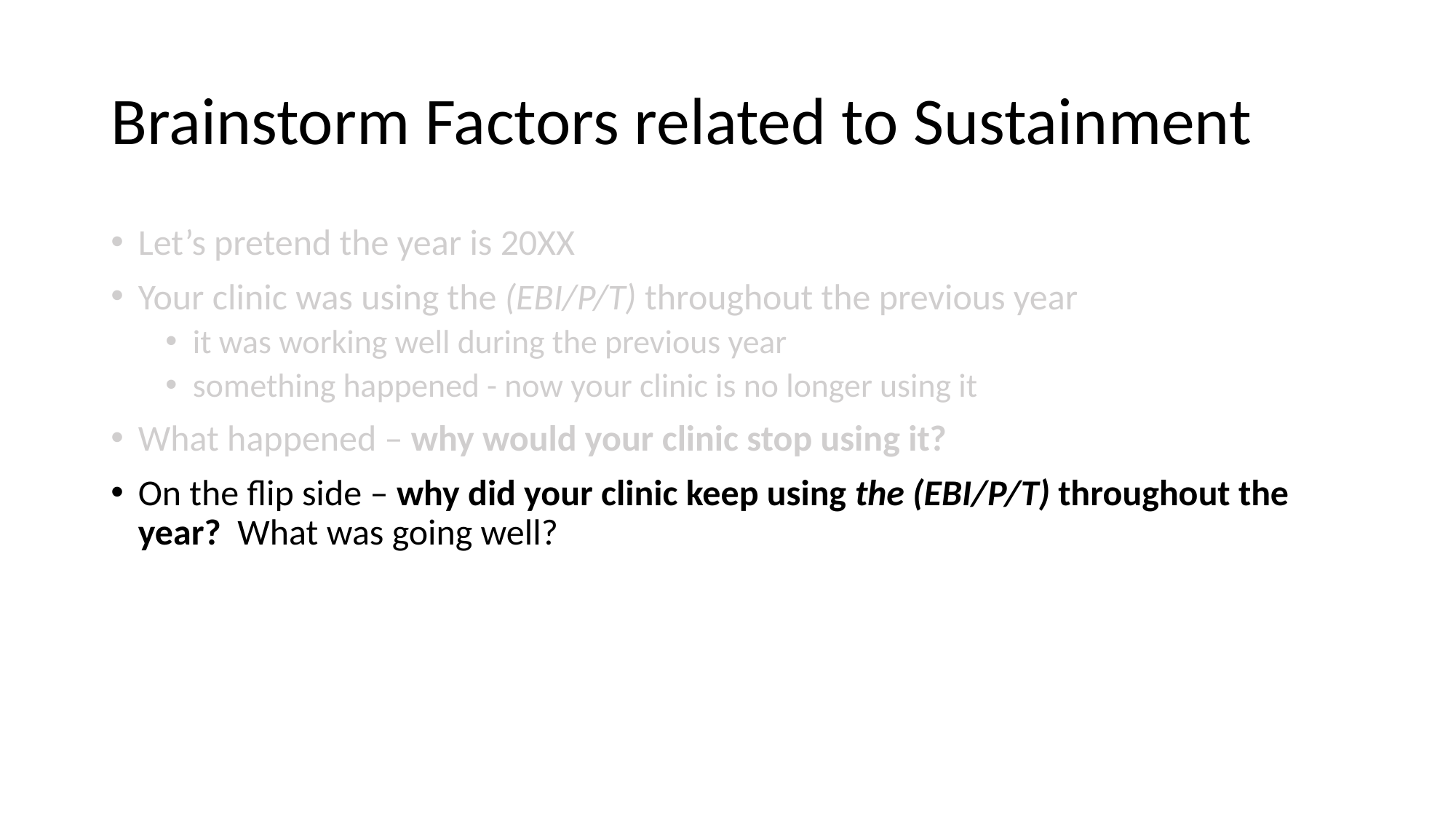

# Brainstorm Factors related to Sustainment
Let’s pretend the year is 20XX
Your clinic was using the (EBI/P/T) throughout the previous year
it was working well during the previous year
something happened - now your clinic is no longer using it
What happened – why would your clinic stop using it?
On the flip side – why did your clinic keep using the (EBI/P/T) throughout the year?  What was going well?